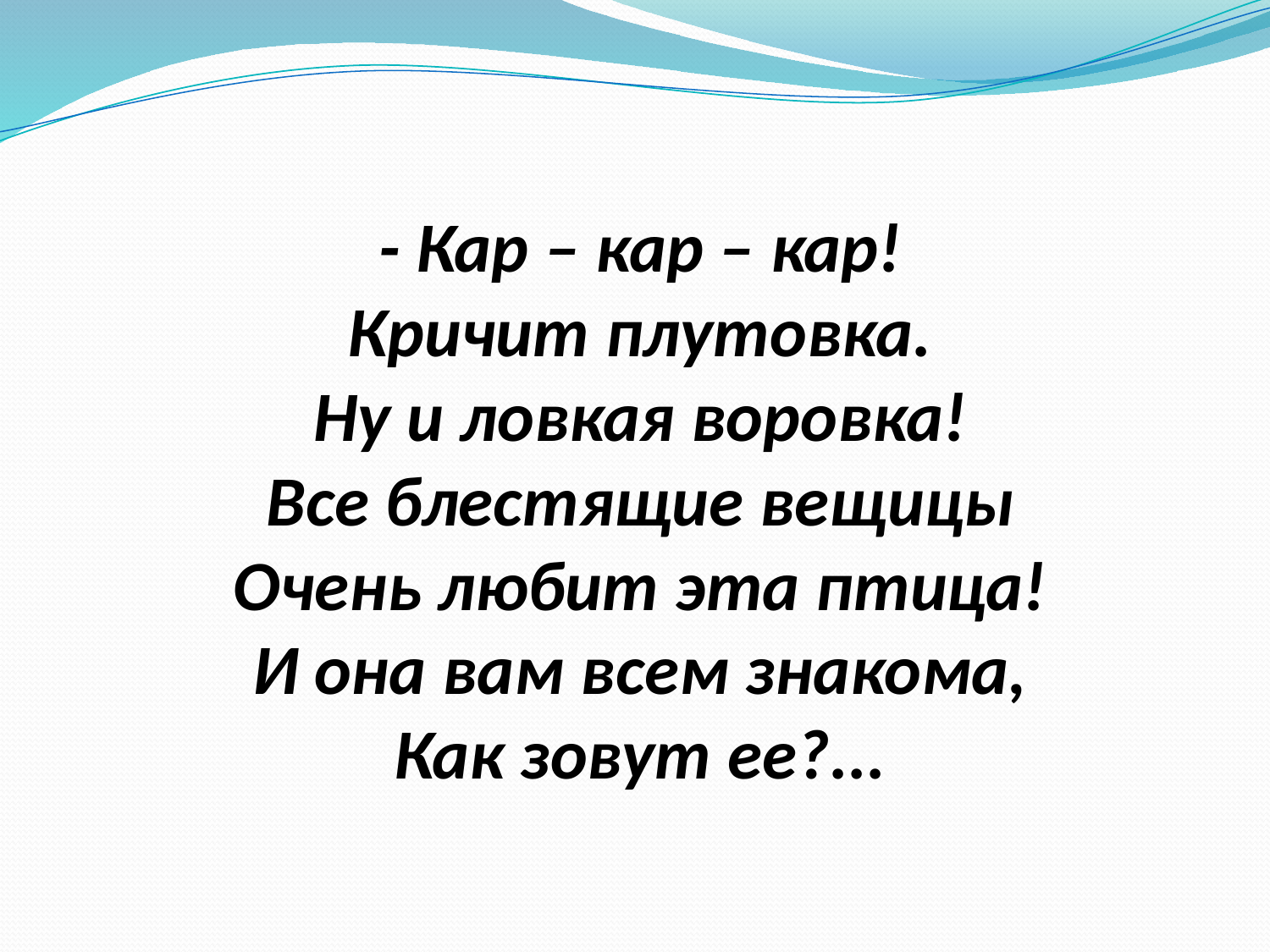

# - Кар – кар – кар! Кричит плутовка. Ну и ловкая воровка! Все блестящие вещицы Очень любит эта птица! И она вам всем знакома, Как зовут ее?...